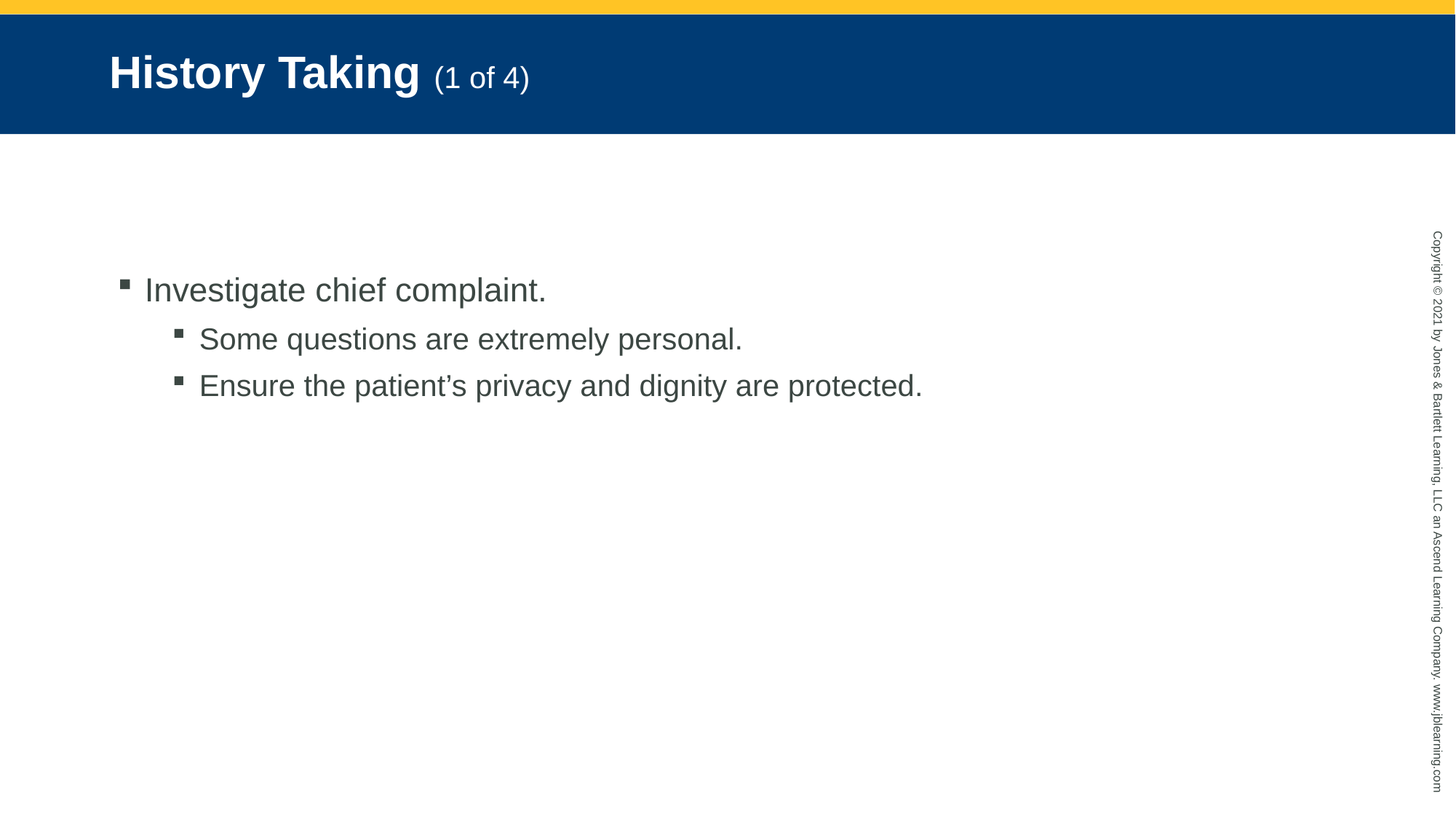

# History Taking (1 of 4)
Investigate chief complaint.
Some questions are extremely personal.
Ensure the patient’s privacy and dignity are protected.